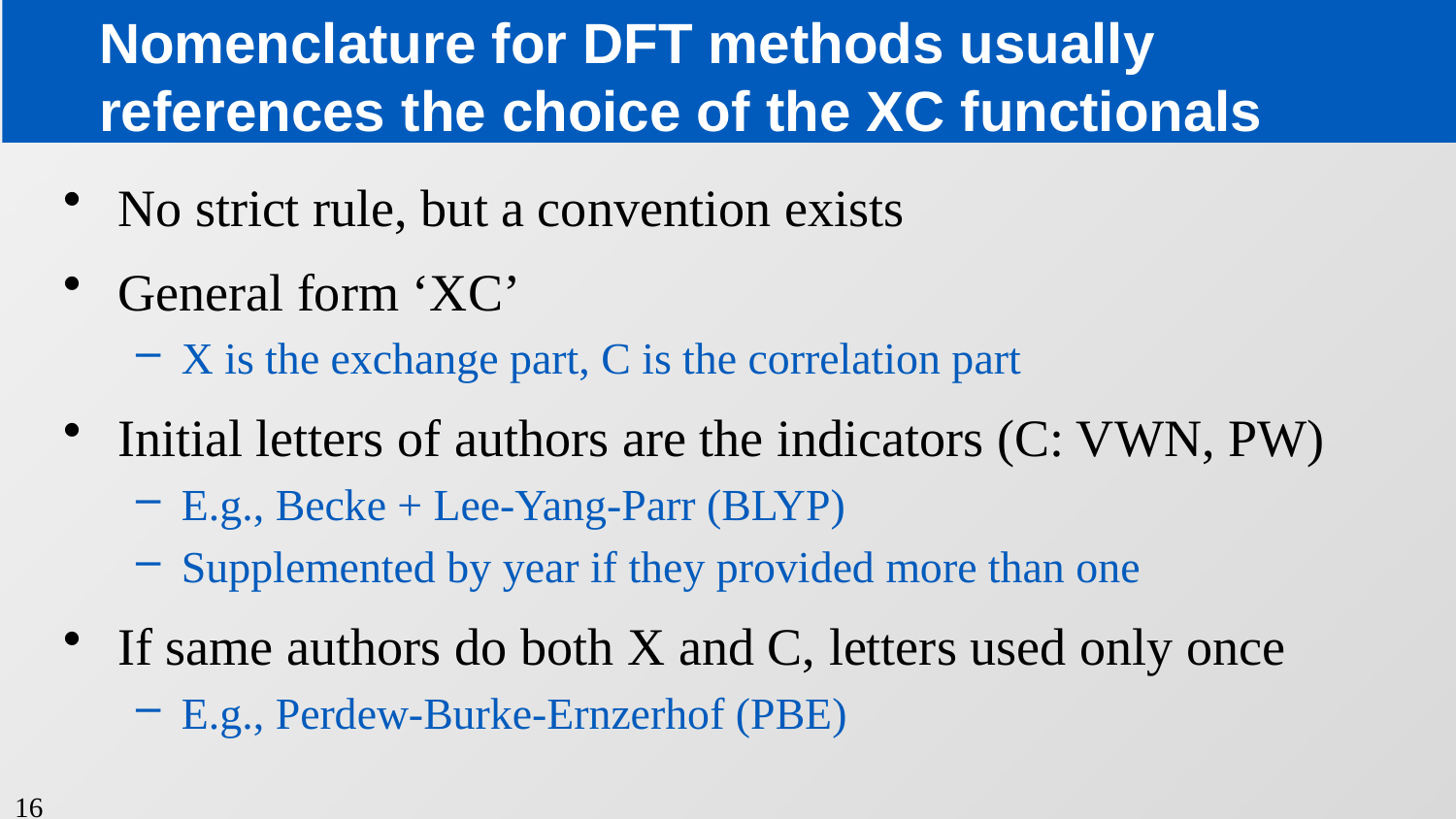

# Nomenclature for DFT methods usually references the choice of the XC functionals
No strict rule, but a convention exists
General form ‘XC’
X is the exchange part, C is the correlation part
Initial letters of authors are the indicators (C: VWN, PW)
E.g., Becke + Lee-Yang-Parr (BLYP)
Supplemented by year if they provided more than one
If same authors do both X and C, letters used only once
E.g., Perdew-Burke-Ernzerhof (PBE)
16